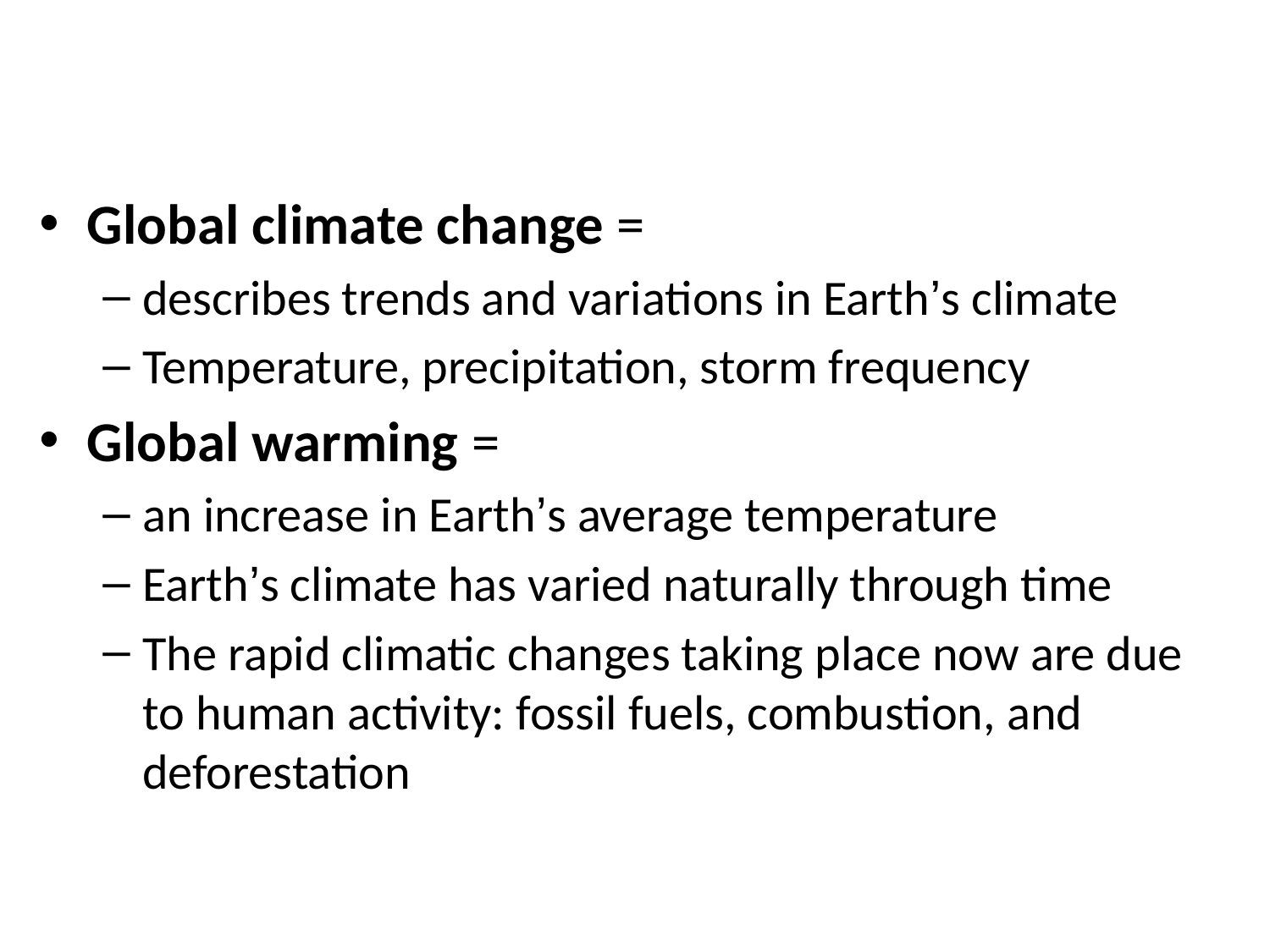

#
Global climate change =
describes trends and variations in Earth’s climate
Temperature, precipitation, storm frequency
Global warming =
an increase in Earth’s average temperature
Earth’s climate has varied naturally through time
The rapid climatic changes taking place now are due to human activity: fossil fuels, combustion, and deforestation